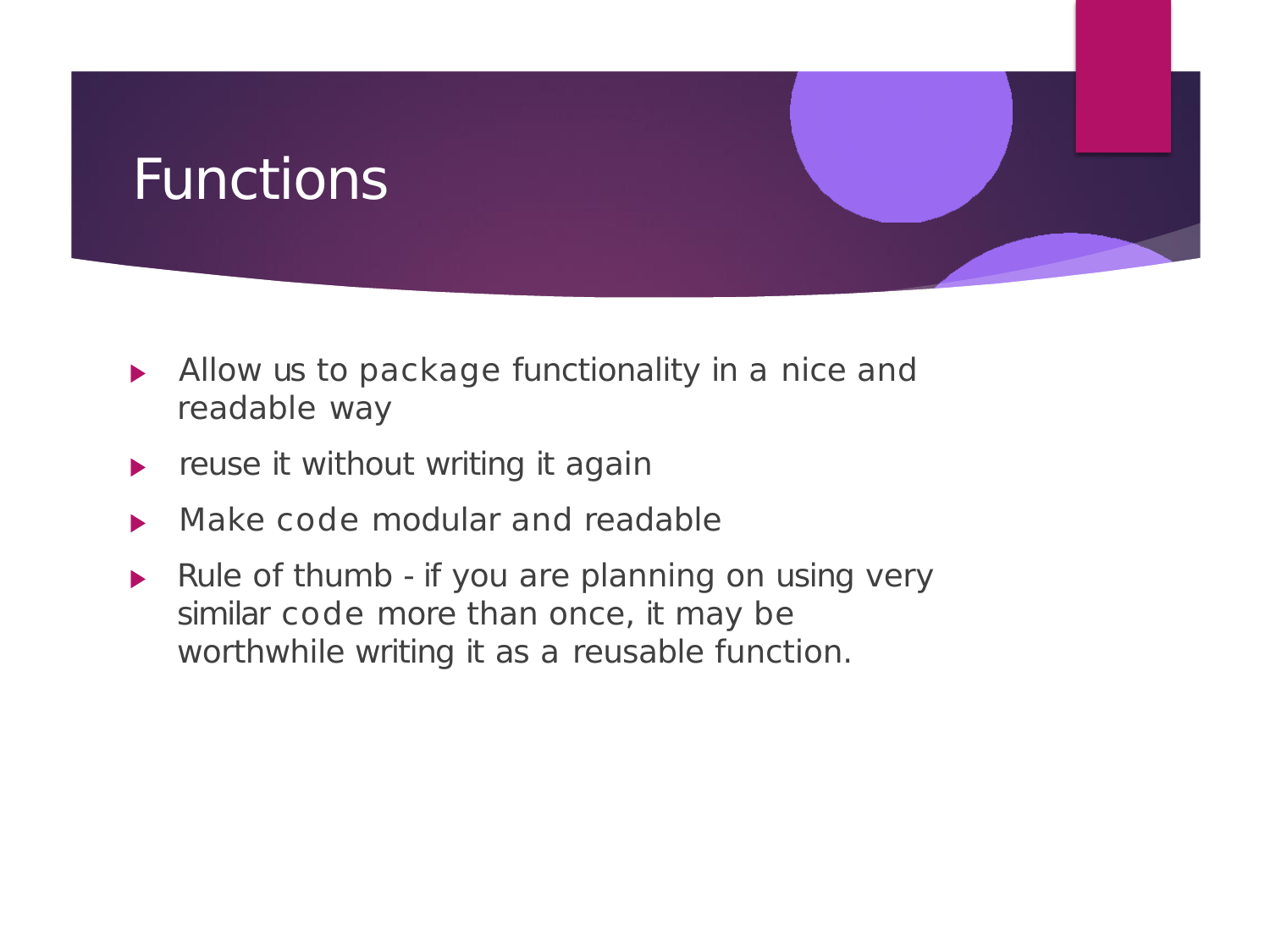

# Functions
▶	Allow us to package functionality in a nice and
readable way
▶	reuse it without writing it again
▶	Make code modular and readable
▶	Rule of thumb - if you are planning on using very similar code more than once, it may be worthwhile writing it as a reusable function.